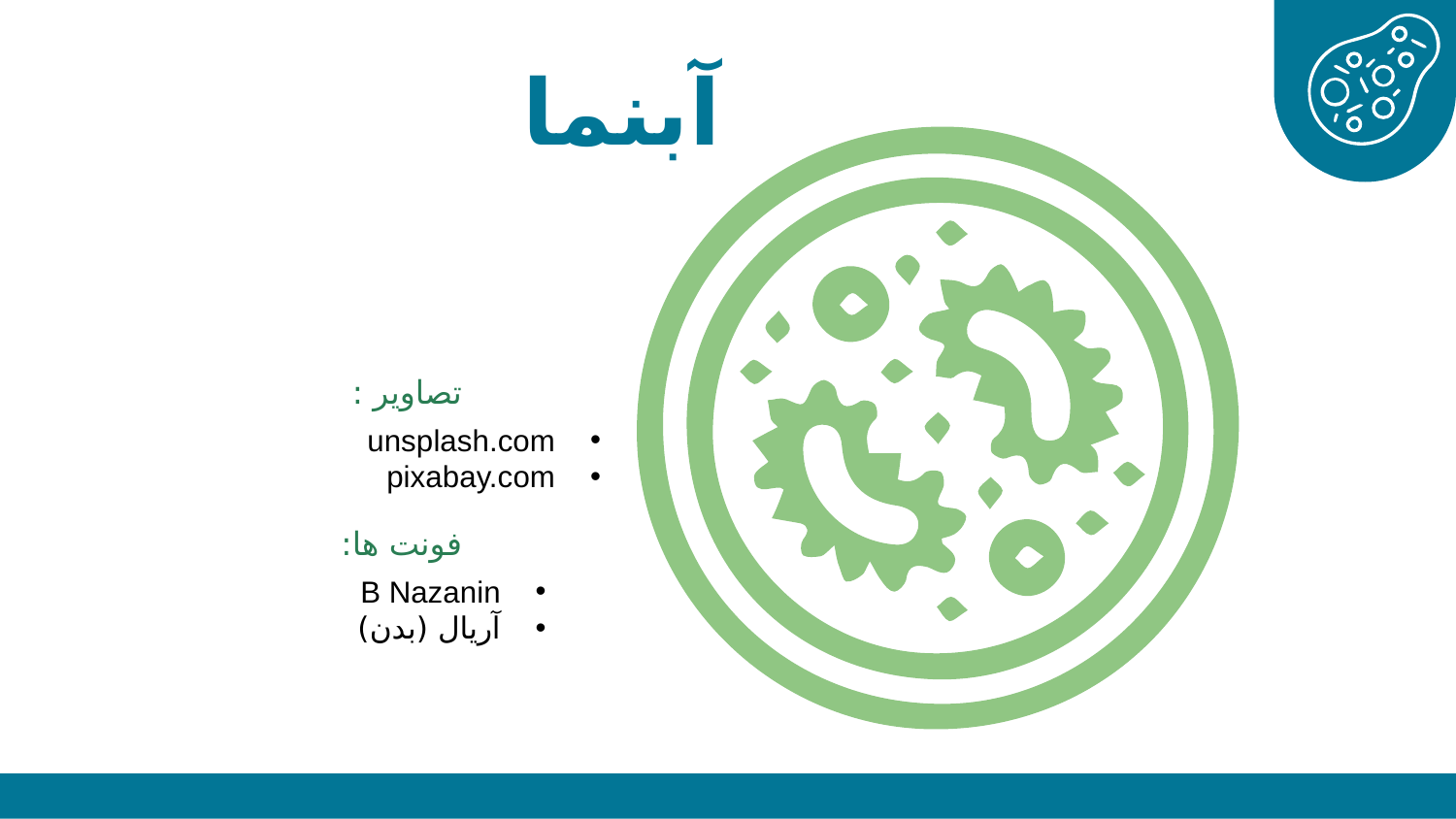

آبنما

تصاویر :
unsplash.com
pixabay.com

فونت ها:
B Nazanin
آریال (بدن)